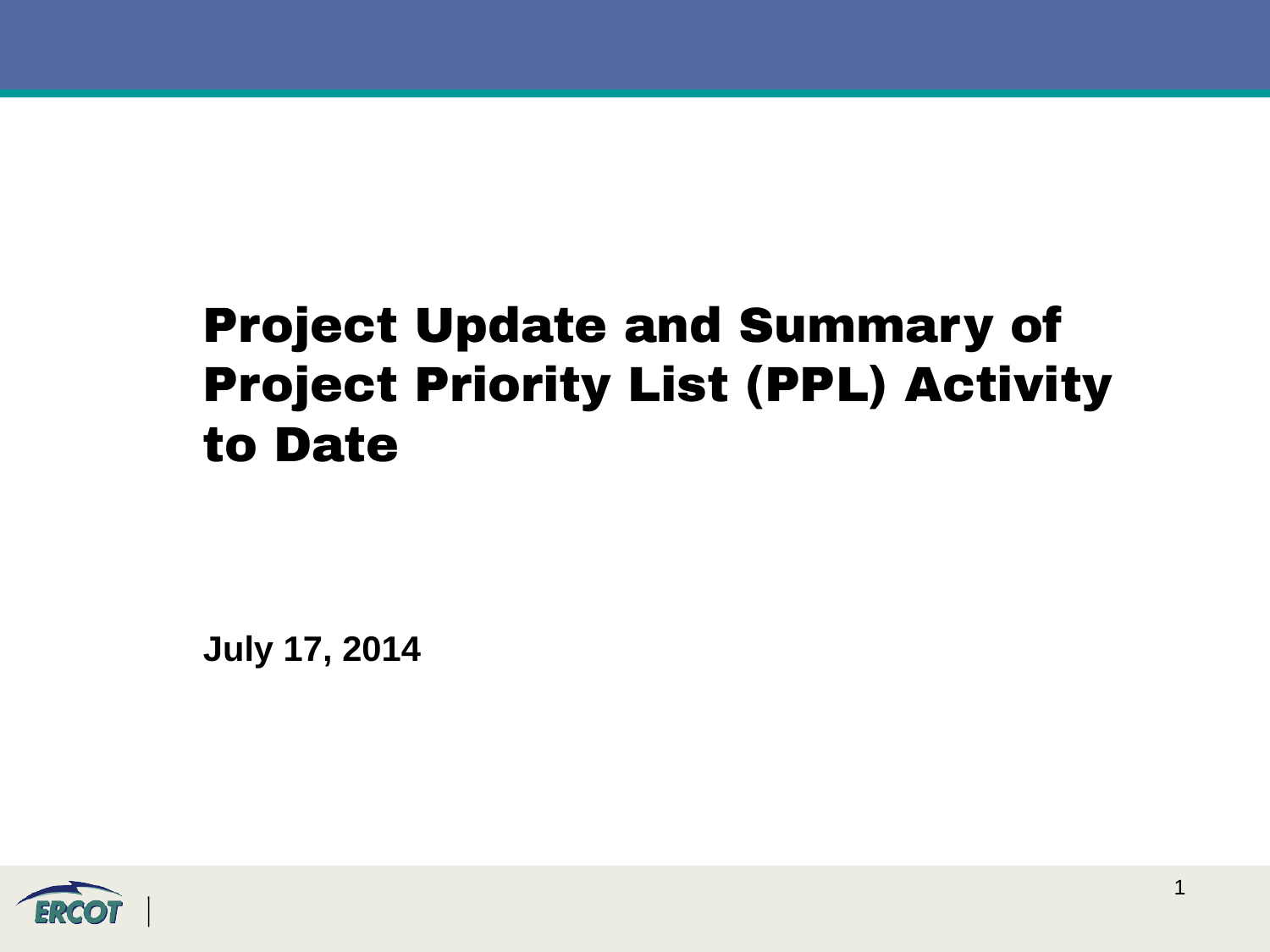

Project Update and Summary of Project Priority List (PPL) Activity to Date

July 17, 2014